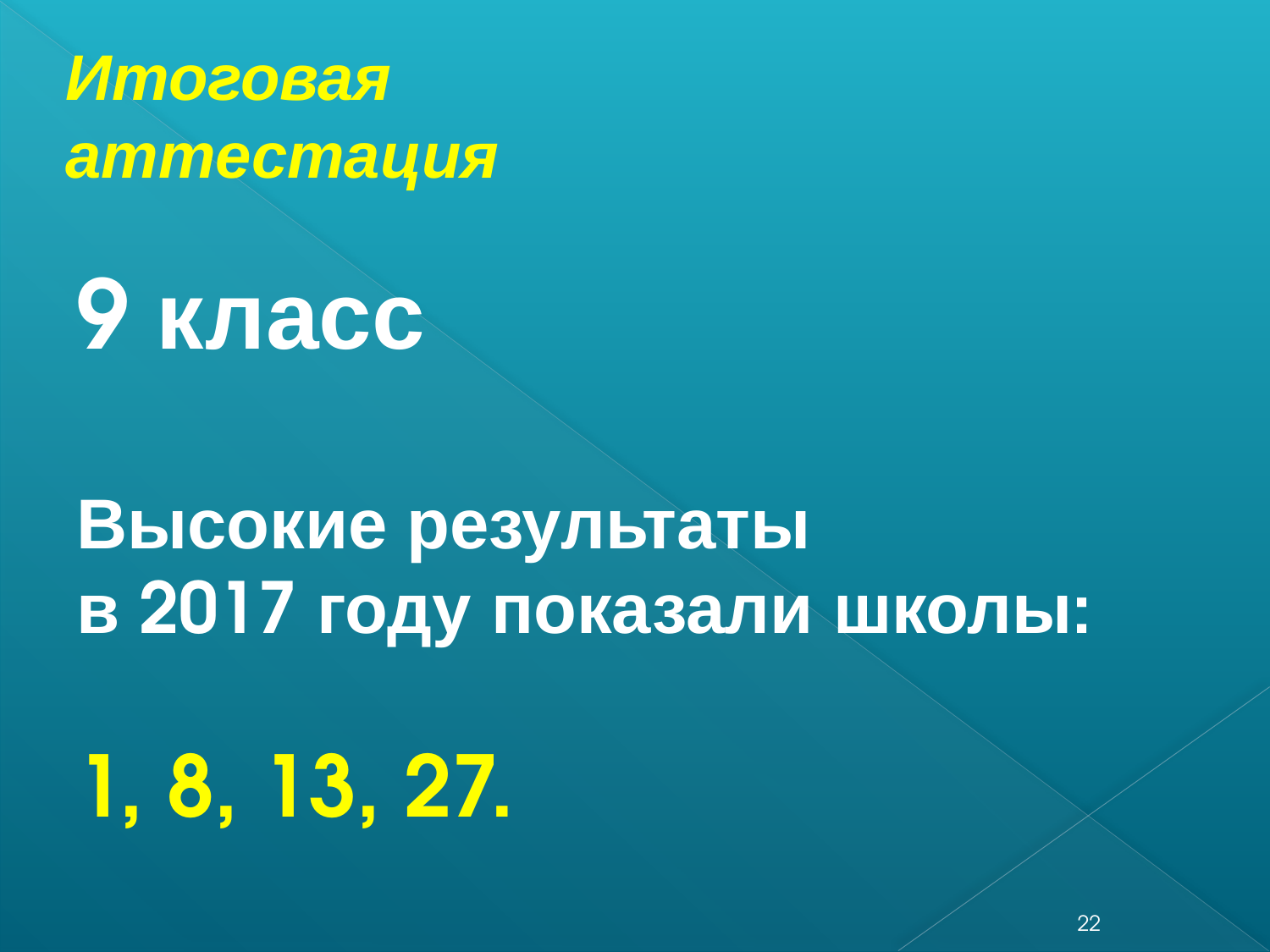

Итоговая аттестация
9 класс

Высокие результаты
в 2017 году показали школы:

1, 8, 13, 27.

22